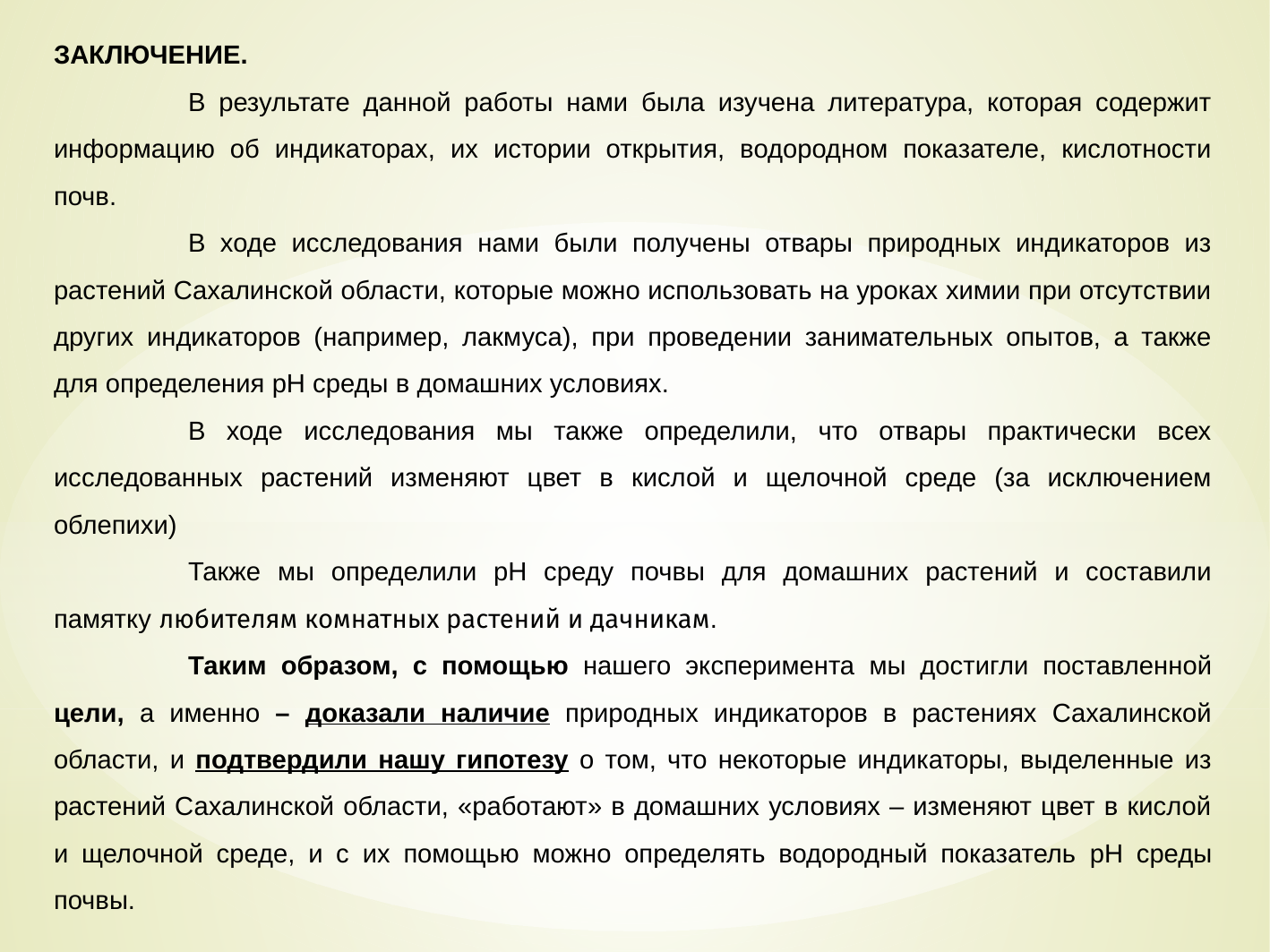

ЗАКЛЮЧЕНИЕ.
	В результате данной работы нами была изучена литература, которая содержит информацию об индикаторах, их истории открытия, водородном показателе, кислотности почв.
	В ходе исследования нами были получены отвары природных индикаторов из растений Сахалинской области, которые можно использовать на уроках химии при отсутствии других индикаторов (например, лакмуса), при проведении занимательных опытов, а также для определения pH среды в домашних условиях.
	В ходе исследования мы также определили, что отвары практически всех исследованных растений изменяют цвет в кислой и щелочной среде (за исключением облепихи)
	Также мы определили рН среду почвы для домашних растений и составили памятку любителям комнатных растений и дачникам.
	Таким образом, с помощью нашего эксперимента мы достигли поставленной цели, а именно – доказали наличие природных индикаторов в растениях Сахалинской области, и подтвердили нашу гипотезу о том, что некоторые индикаторы, выделенные из растений Сахалинской области, «работают» в домашних условиях – изменяют цвет в кислой и щелочной среде, и с их помощью можно определять водородный показатель pH среды почвы.